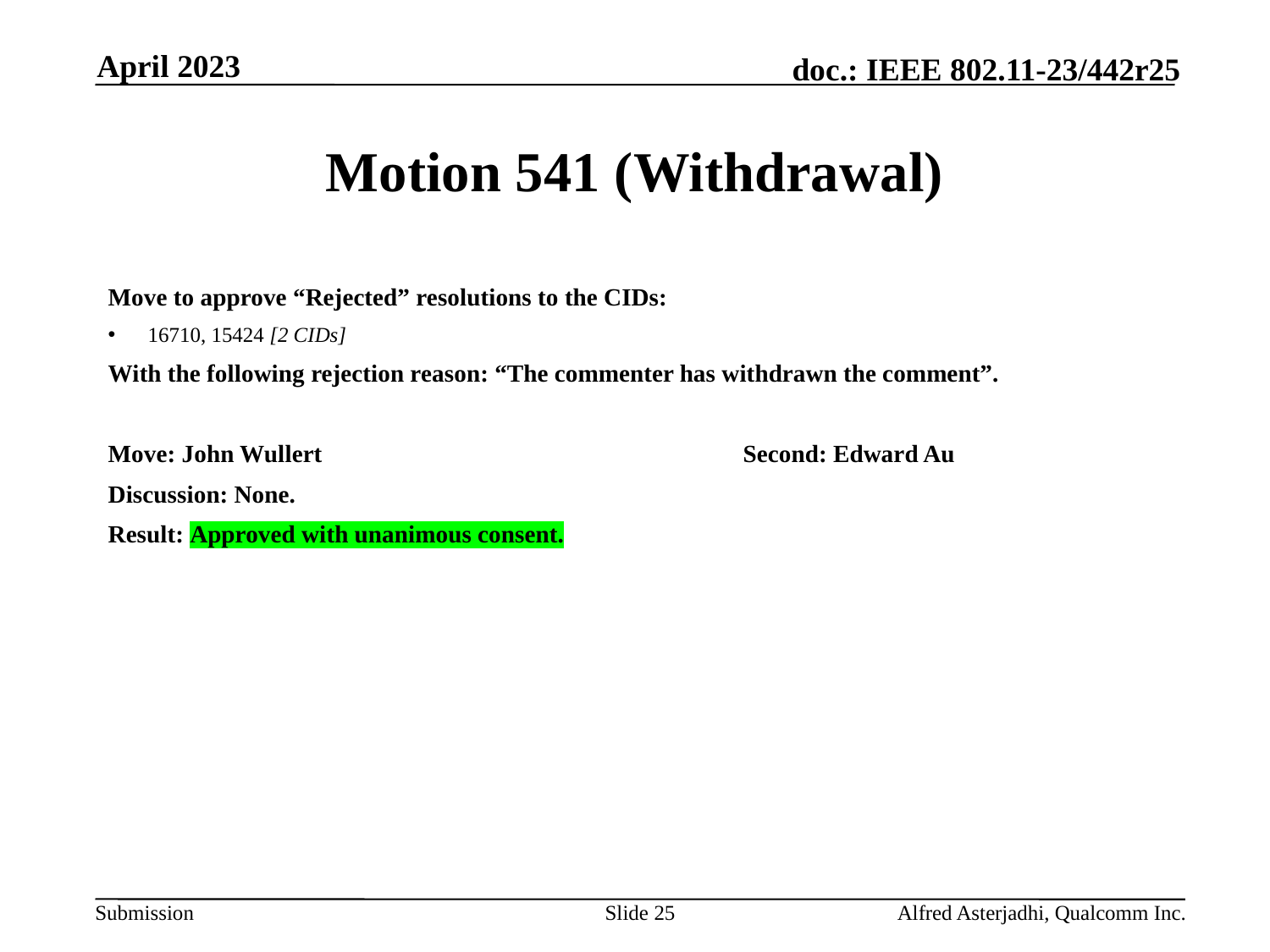

April 2023
# Motion 541 (Withdrawal)
Move to approve “Rejected” resolutions to the CIDs:
16710, 15424 [2 CIDs]
With the following rejection reason: “The commenter has withdrawn the comment”.

Move: John Wullert				Second: Edward Au
Discussion: None.
Result: Approved with unanimous consent.

Slide 25
Alfred Asterjadhi, Qualcomm Inc.